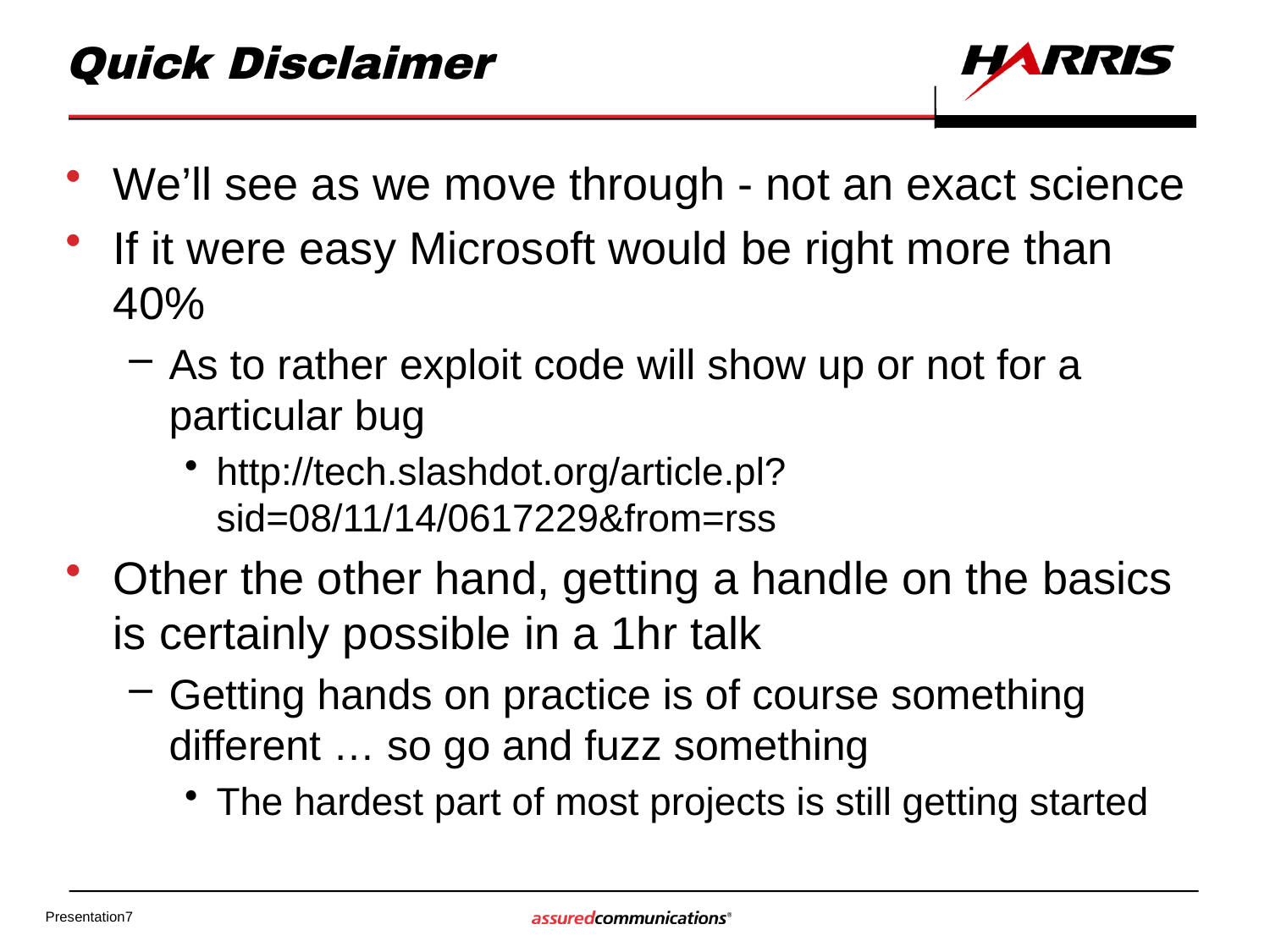

# Quick Disclaimer
We’ll see as we move through - not an exact science
If it were easy Microsoft would be right more than 40%
As to rather exploit code will show up or not for a particular bug
http://tech.slashdot.org/article.pl?sid=08/11/14/0617229&from=rss
Other the other hand, getting a handle on the basics is certainly possible in a 1hr talk
Getting hands on practice is of course something different … so go and fuzz something
The hardest part of most projects is still getting started